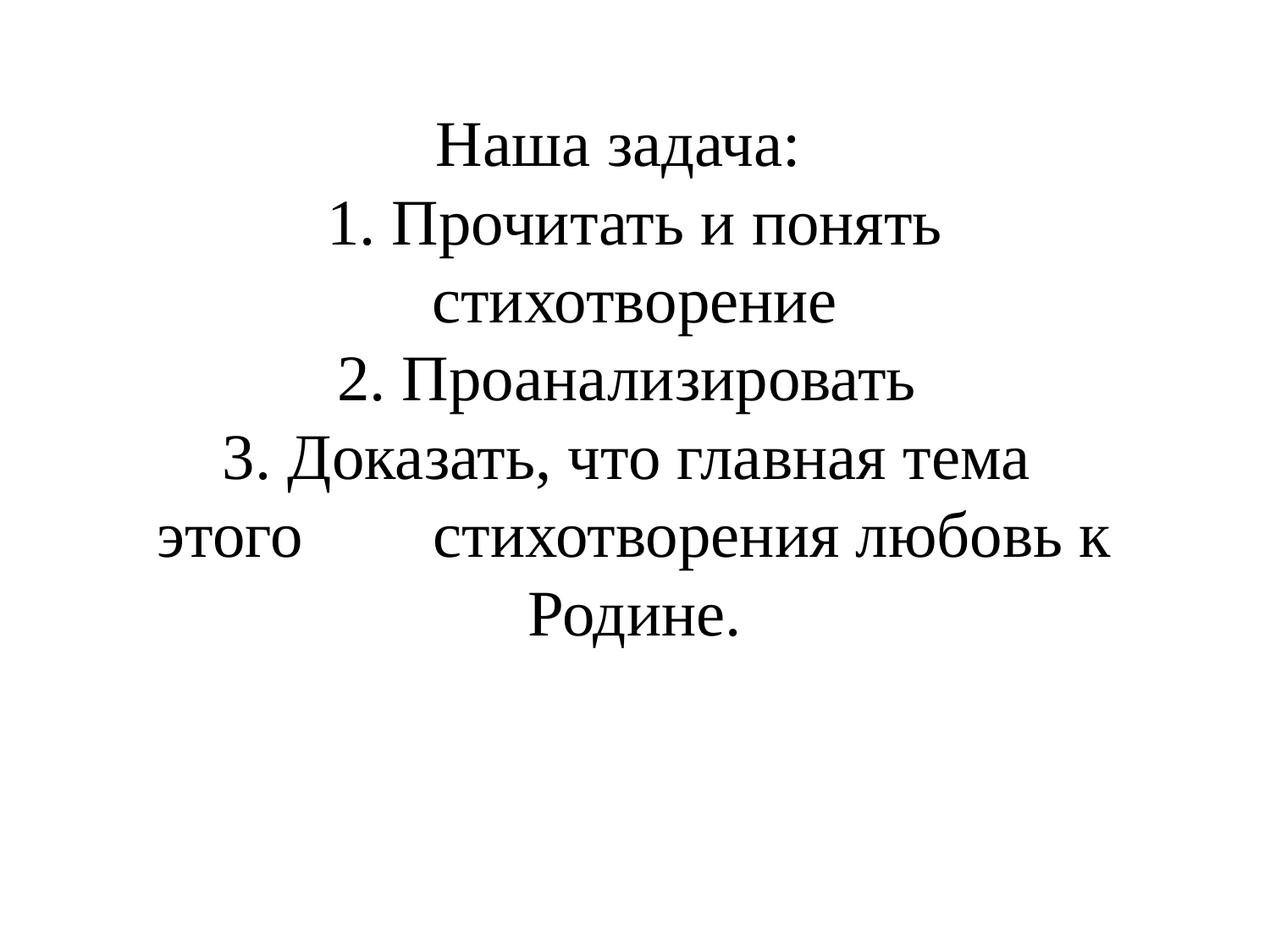

# Наша задача: 1. Прочитать и понять стихотворение 2. Проанализировать 3. Доказать, что главная тема  этого        стихотворения любовь к Родине.